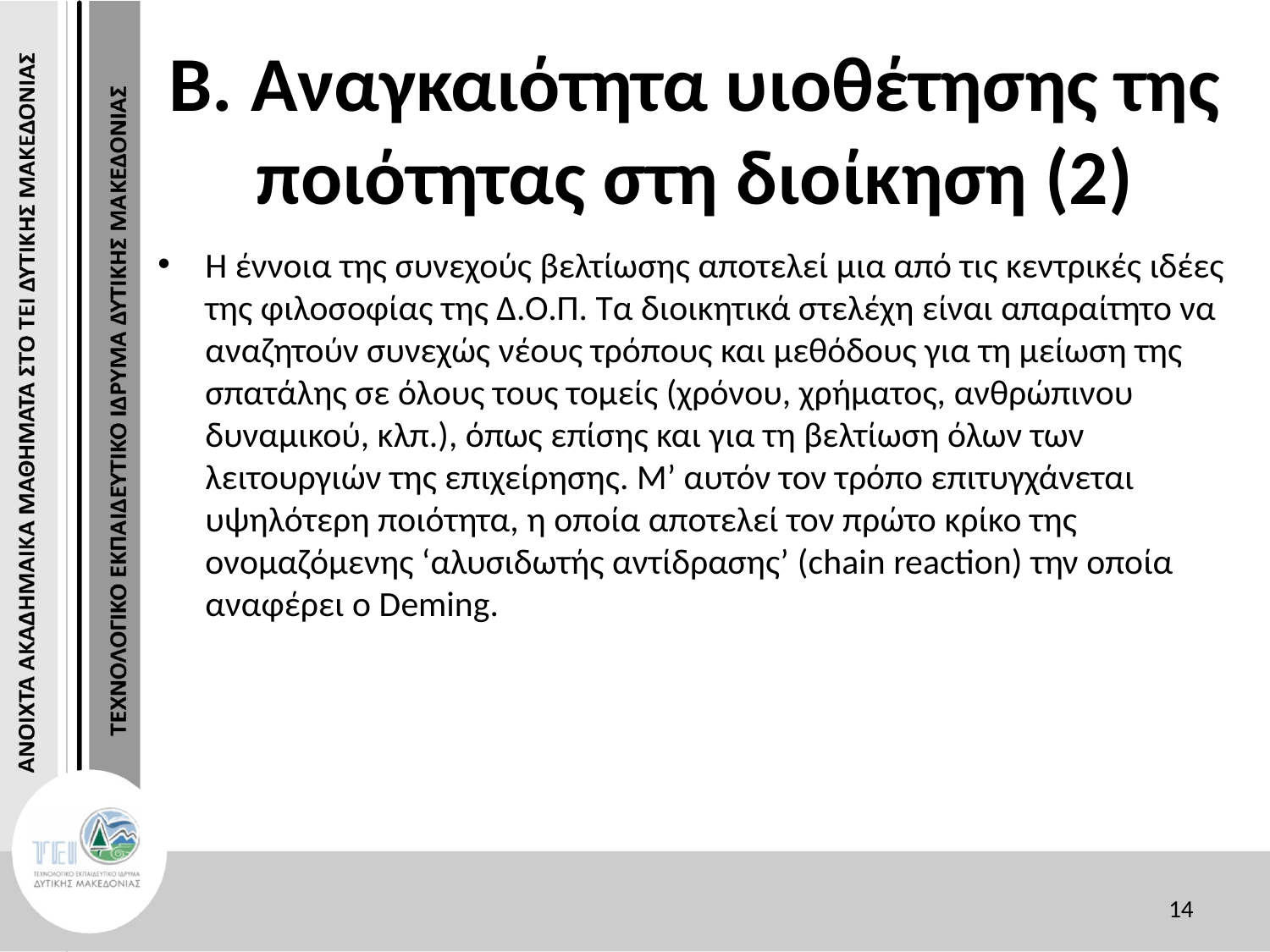

# B. Αναγκαιότητα υιοθέτησης της ποιότητας στη διοίκηση (2)
Η έννοια της συνεχούς βελτίωσης αποτελεί μια από τις κεντρικές ιδέες της φιλοσοφίας της Δ.Ο.Π. Τα διοικητικά στελέχη είναι απαραίτητο να αναζητούν συνεχώς νέους τρόπους και μεθόδους για τη μείωση της σπατάλης σε όλους τους τομείς (χρόνου, χρήματος, ανθρώπινου δυναμικού, κλπ.), όπως επίσης και για τη βελτίωση όλων των λειτουργιών της επιχείρησης. Μ’ αυτόν τον τρόπο επιτυγχάνεται υψηλότερη ποιότητα, η οποία αποτελεί τον πρώτο κρίκο της ονομαζόμενης ‘αλυσιδωτής αντίδρασης’ (chain reaction) την οποία αναφέρει ο Deming.
14